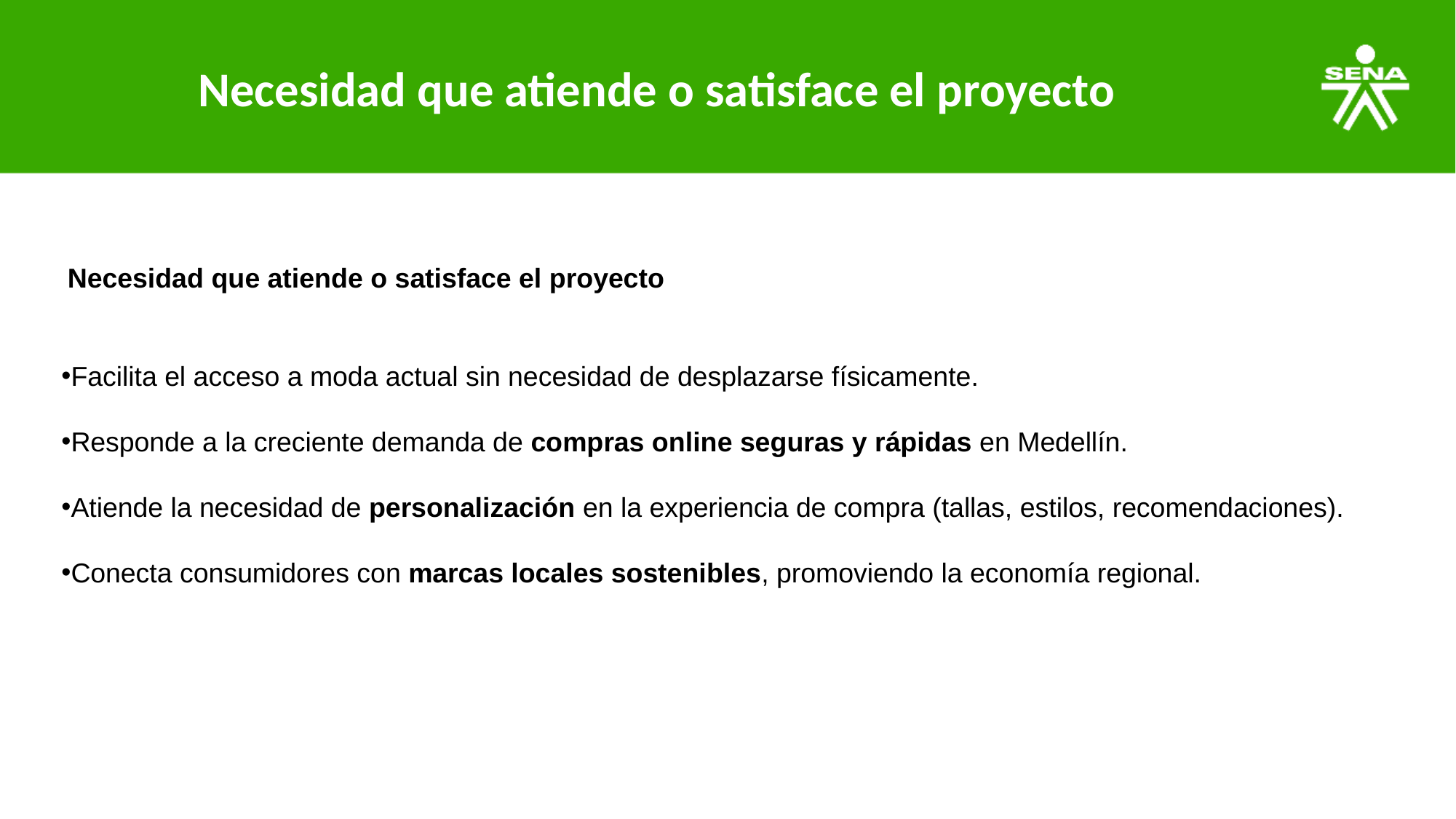

Necesidad que atiende o satisface el proyecto
 Necesidad que atiende o satisface el proyecto

Facilita el acceso a moda actual sin necesidad de desplazarse físicamente.

Responde a la creciente demanda de compras online seguras y rápidas en Medellín.

Atiende la necesidad de personalización en la experiencia de compra (tallas, estilos, recomendaciones).

Conecta consumidores con marcas locales sostenibles, promoviendo la economía regional.